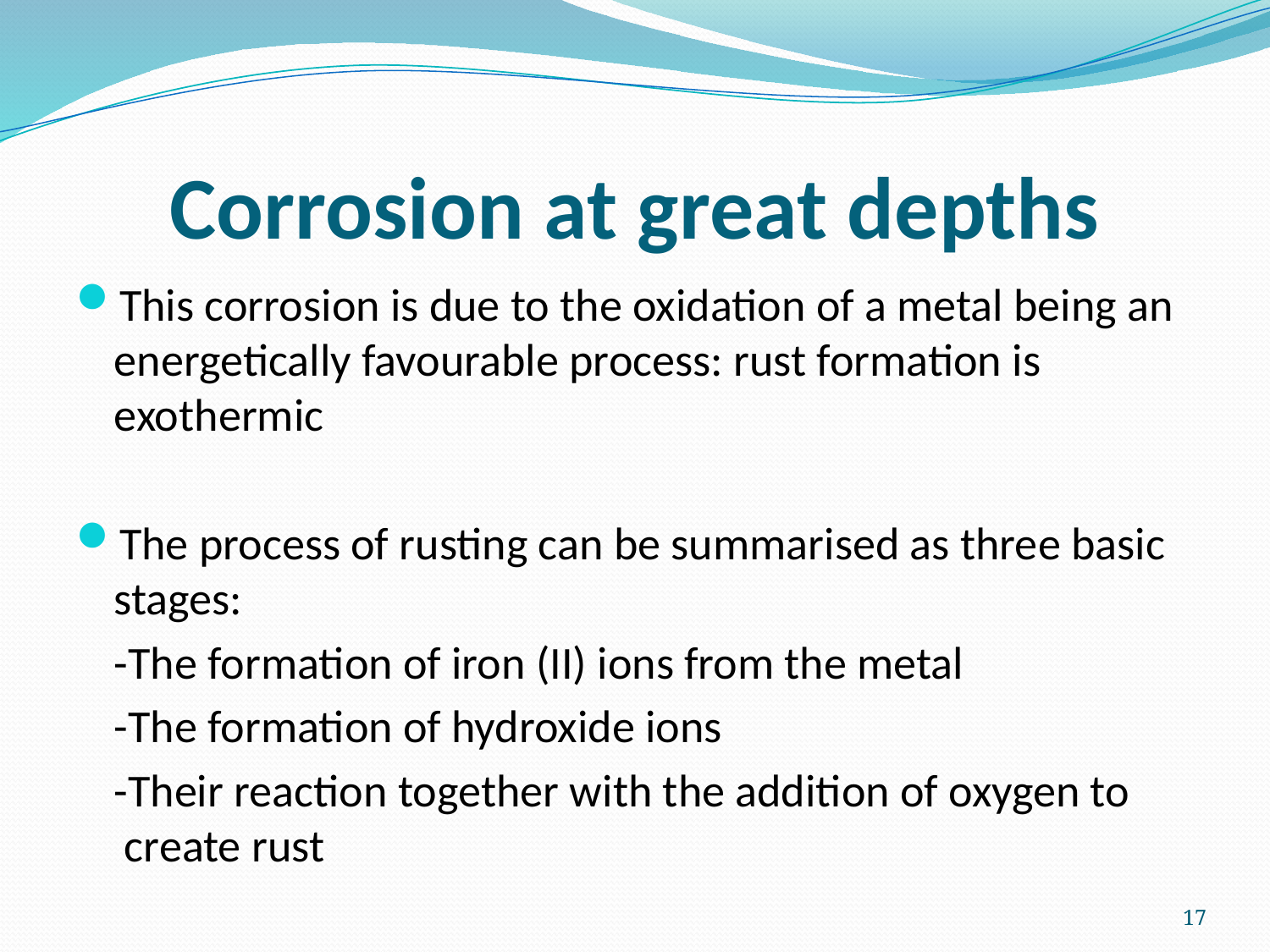

# Corrosion at great depths
This corrosion is due to the oxidation of a metal being an energetically favourable process: rust formation is exothermic

The process of rusting can be summarised as three basic stages:
	-The formation of iron (II) ions from the metal
	-The formation of hydroxide ions
	-Their reaction together with the addition of oxygen to        create rust

17